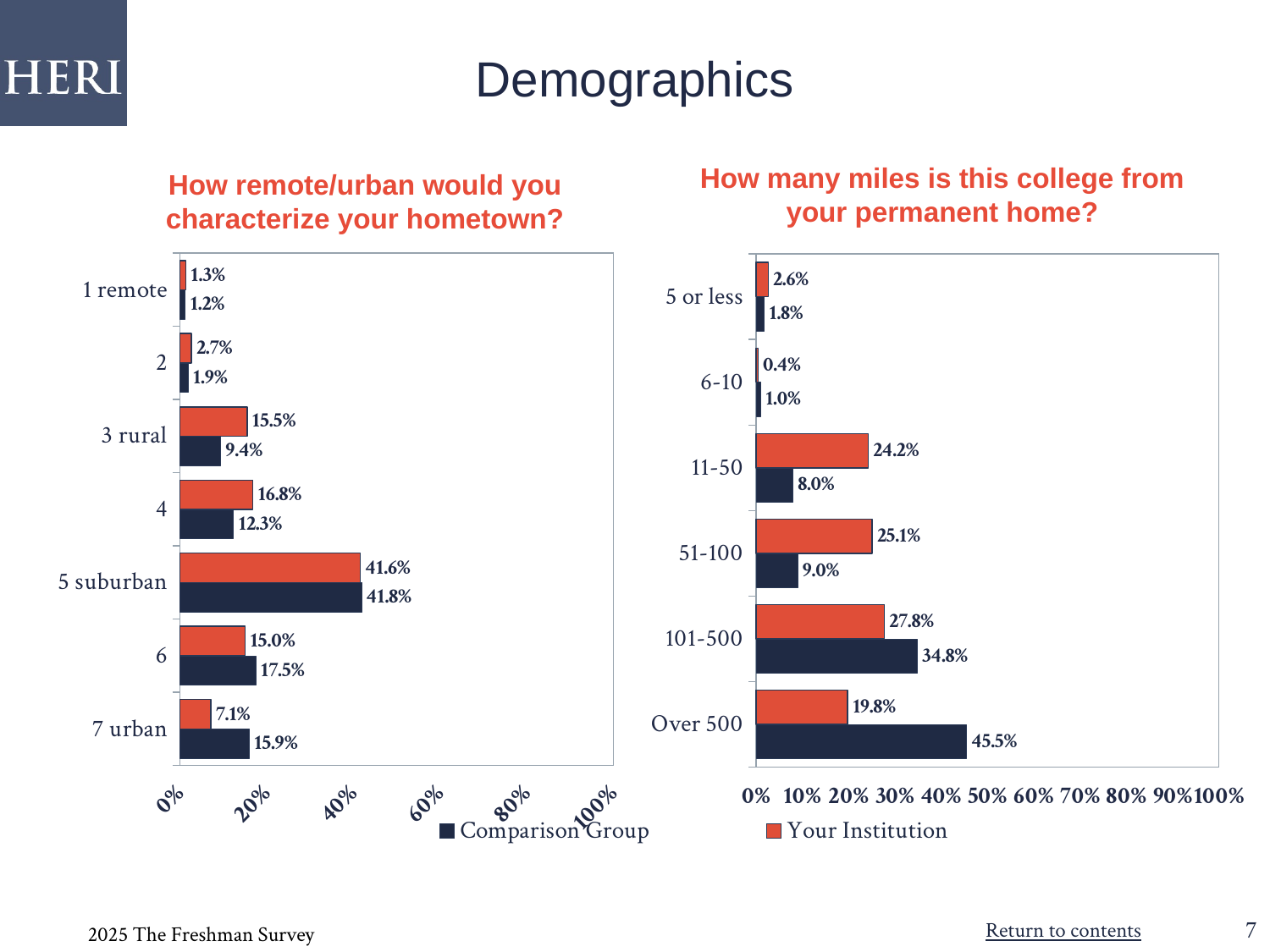

Demographics
How many miles is this college from your permanent home?
How remote/urban would you characterize your hometown?

### Chart

| Category | Your Institution | Comparison Group |
|---|---|---|
| 1 remote | 0.013300000000000001 | 0.0121 |
| 2 | 0.0265 | 0.018600000000000002 |
| 3 rural | 0.1549 | 0.09380000000000001 |
| 4 | 0.1681 | 0.1233 |
| 5 suburban | 0.41590000000000005 | 0.41840000000000005 |
| 6 | 0.15039999999999998 | 0.1746 |
| 7 urban | 0.0708 | 0.1593 |

### Chart

| Category | Your Institution | Your Institution |
|---|---|---|
| 5 or less | 0.0264 | 0.0178 |
| 6-10 | 0.0044 | 0.0101 |
| 11-50 | 0.24230000000000002 | 0.0796 |
| 51-100 | 0.2511 | 0.0901 |
| 101-500 | 0.2775 | 0.3479 |
| Over 500 | 0.19820000000000002 | 0.4545 |
2025 The Freshman Survey
Return to contents
7